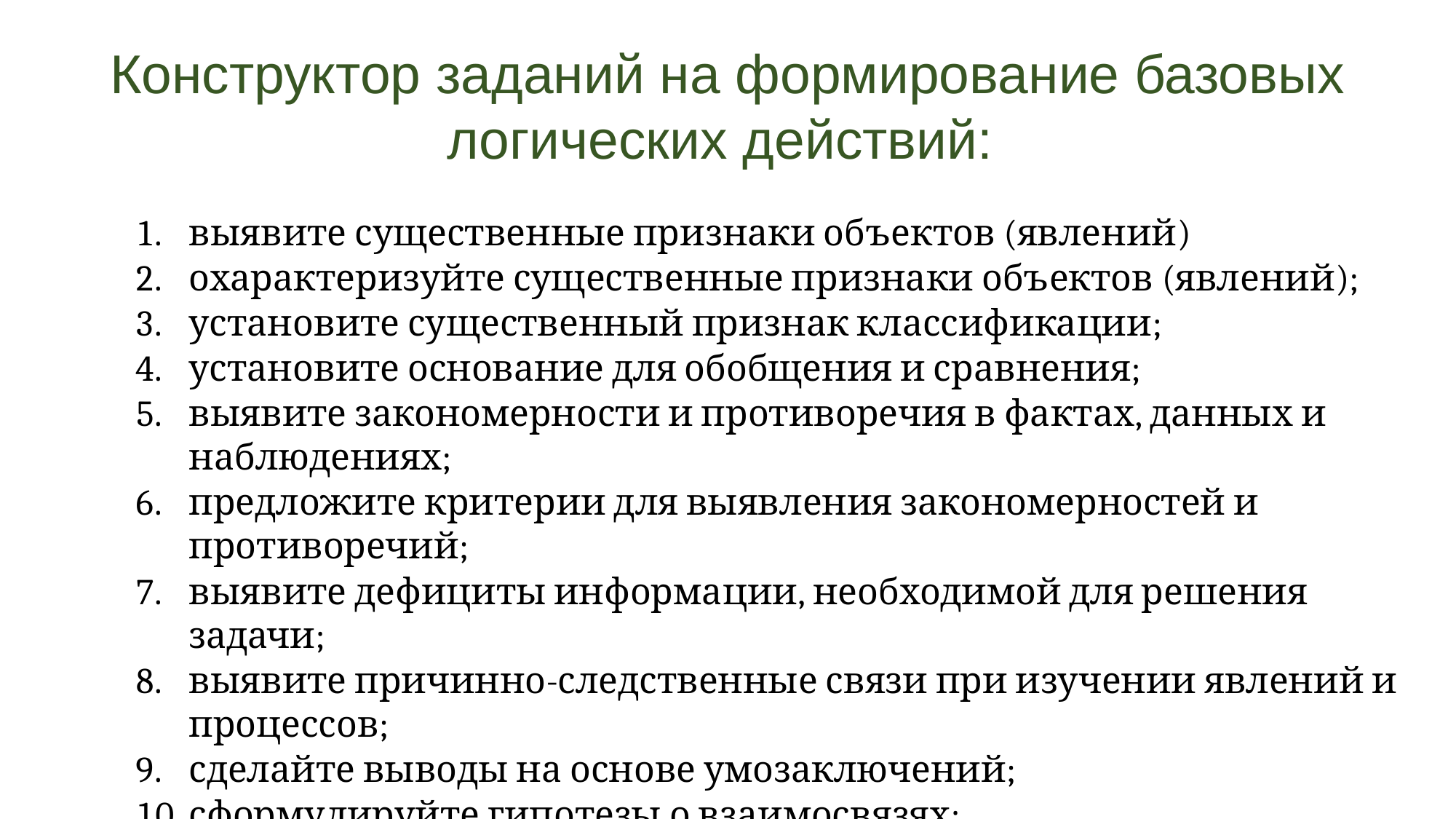

Конструктор заданий на формирование базовых логических действий:
выявите существенные признаки объектов (явлений)
охарактеризуйте существенные признаки объектов (явлений);
установите существенный признак классификации;
установите основание для обобщения и сравнения;
выявите закономерности и противоречия в фактах, данных и наблюдениях;
предложите критерии для выявления закономерностей и противоречий;
выявите дефициты информации, необходимой для решения задачи;
выявите причинно-следственные связи при изучении явлений и процессов;
сделайте выводы на основе умозаключений;
сформулируйте гипотезы о взаимосвязях;
выберите способ решения учебной задачи.